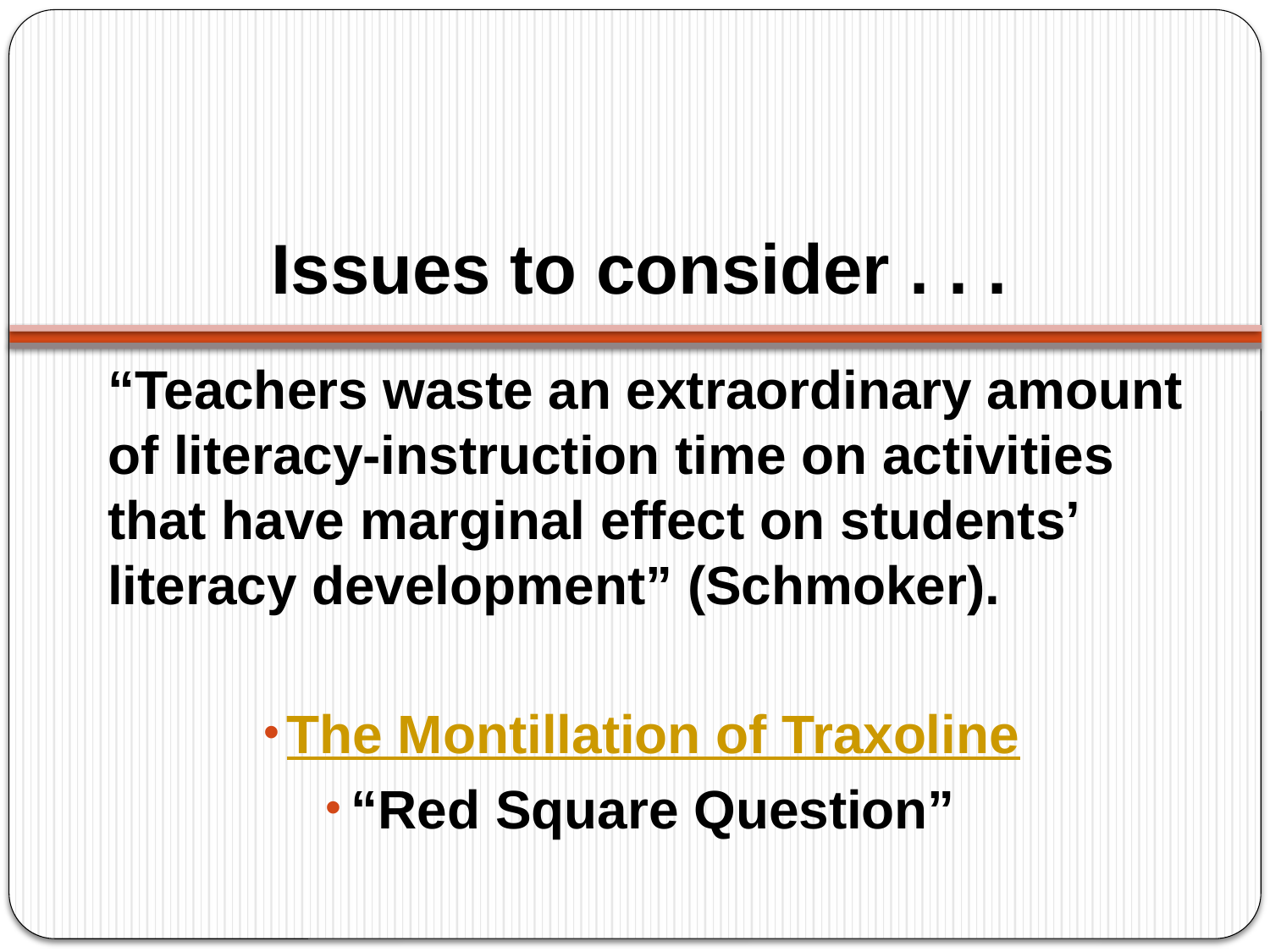

# Issues to consider . . .
“Teachers waste an extraordinary amount of literacy-instruction time on activities that have marginal effect on students’ literacy development” (Schmoker).

The Montillation of Traxoline
“Red Square Question”